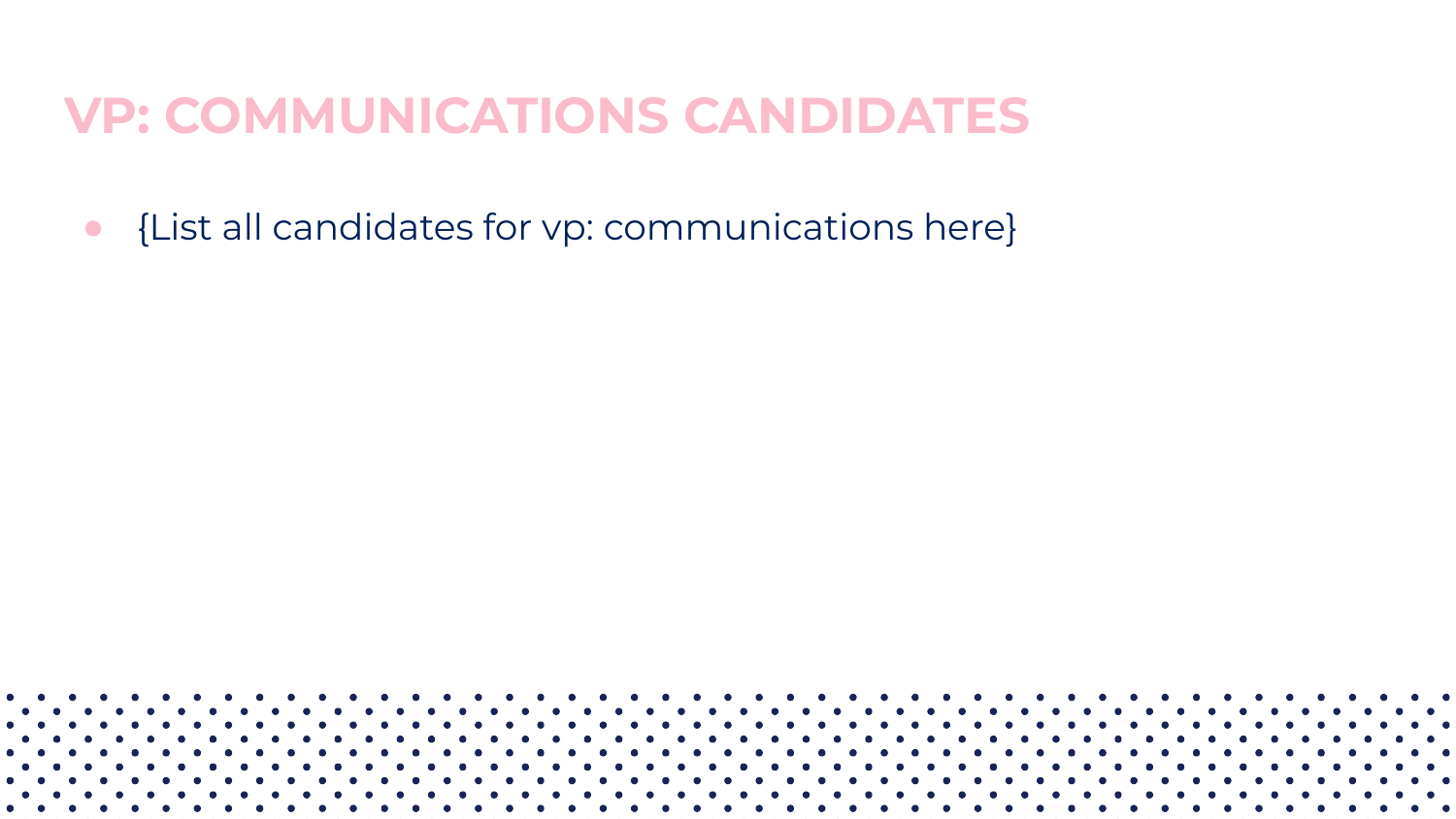

# VP: COMMUNICATIONS CANDIDATES
{List all candidates for vp: communications here}